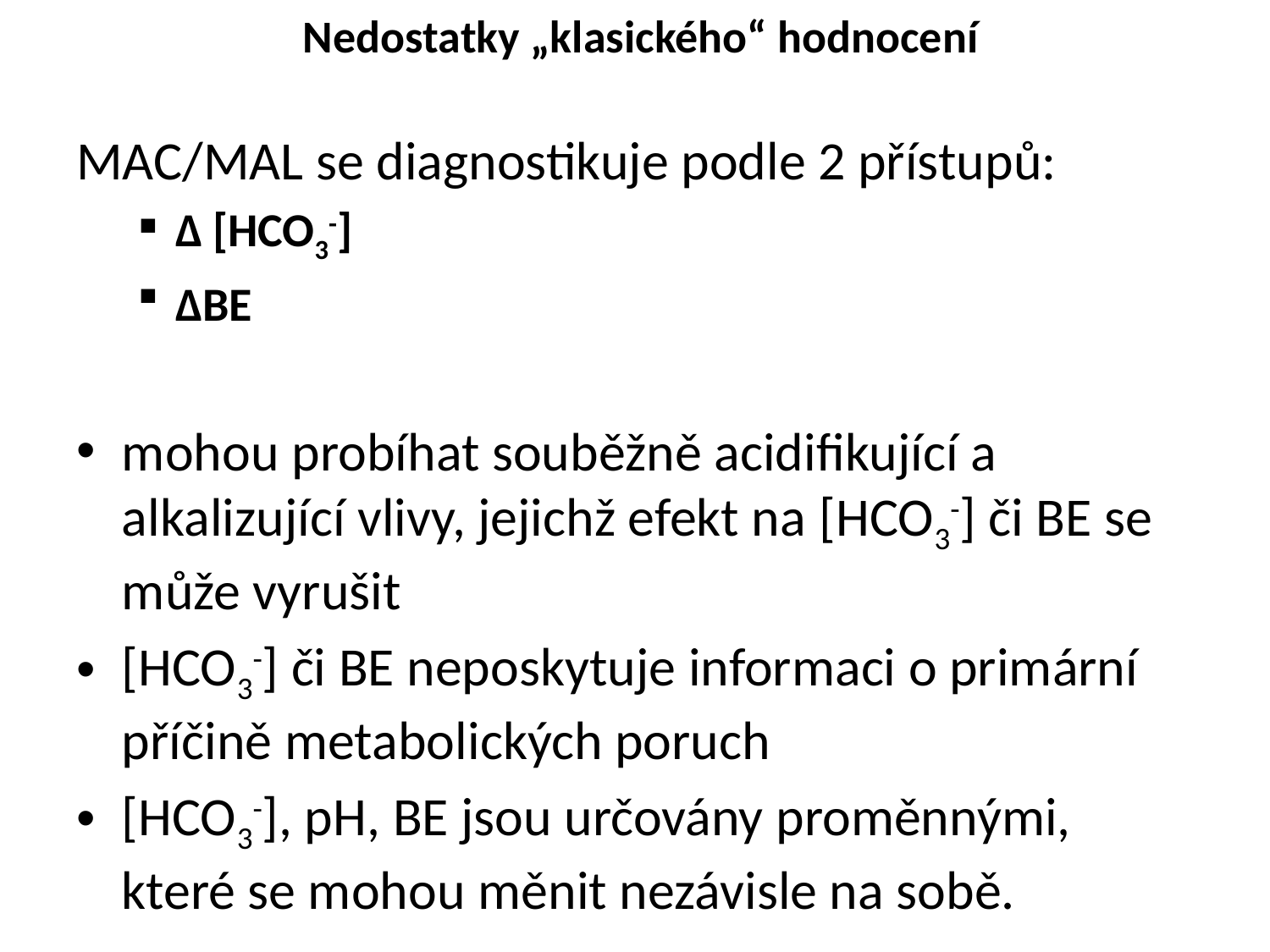

# Nedostatky „klasického“ hodnocení
MAC/MAL se diagnostikuje podle 2 přístupů:
∆ [HCO3-]
∆BE

mohou probíhat souběžně acidifikující a alkalizující vlivy, jejichž efekt na [HCO3-] či BE se může vyrušit
[HCO3-] či BE neposkytuje informaci o primární příčině metabolických poruch
[HCO3-], pH, BE jsou určovány proměnnými, které se mohou měnit nezávisle na sobě.